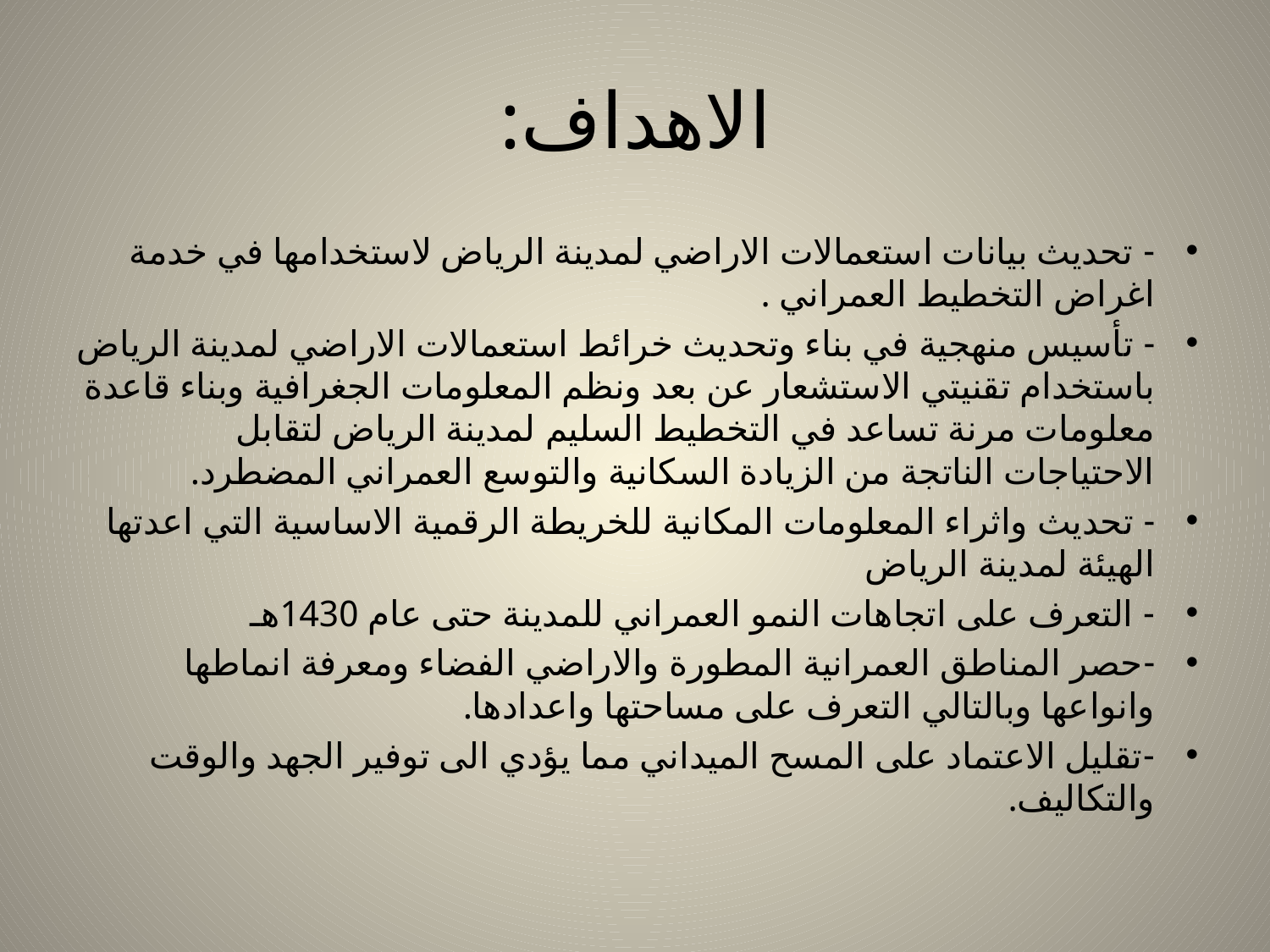

# الاهداف:
- تحديث بيانات استعمالات الاراضي لمدينة الرياض لاستخدامها في خدمة اغراض التخطيط العمراني .
- تأسيس منهجية في بناء وتحديث خرائط استعمالات الاراضي لمدينة الرياض باستخدام تقنيتي الاستشعار عن بعد ونظم المعلومات الجغرافية وبناء قاعدة معلومات مرنة تساعد في التخطيط السليم لمدينة الرياض لتقابل الاحتياجات الناتجة من الزيادة السكانية والتوسع العمراني المضطرد.
- تحديث واثراء المعلومات المكانية للخريطة الرقمية الاساسية التي اعدتها الهيئة لمدينة الرياض
- التعرف على اتجاهات النمو العمراني للمدينة حتى عام 1430هـ
-حصر المناطق العمرانية المطورة والاراضي الفضاء ومعرفة انماطها وانواعها وبالتالي التعرف على مساحتها واعدادها.
-تقليل الاعتماد على المسح الميداني مما يؤدي الى توفير الجهد والوقت والتكاليف.